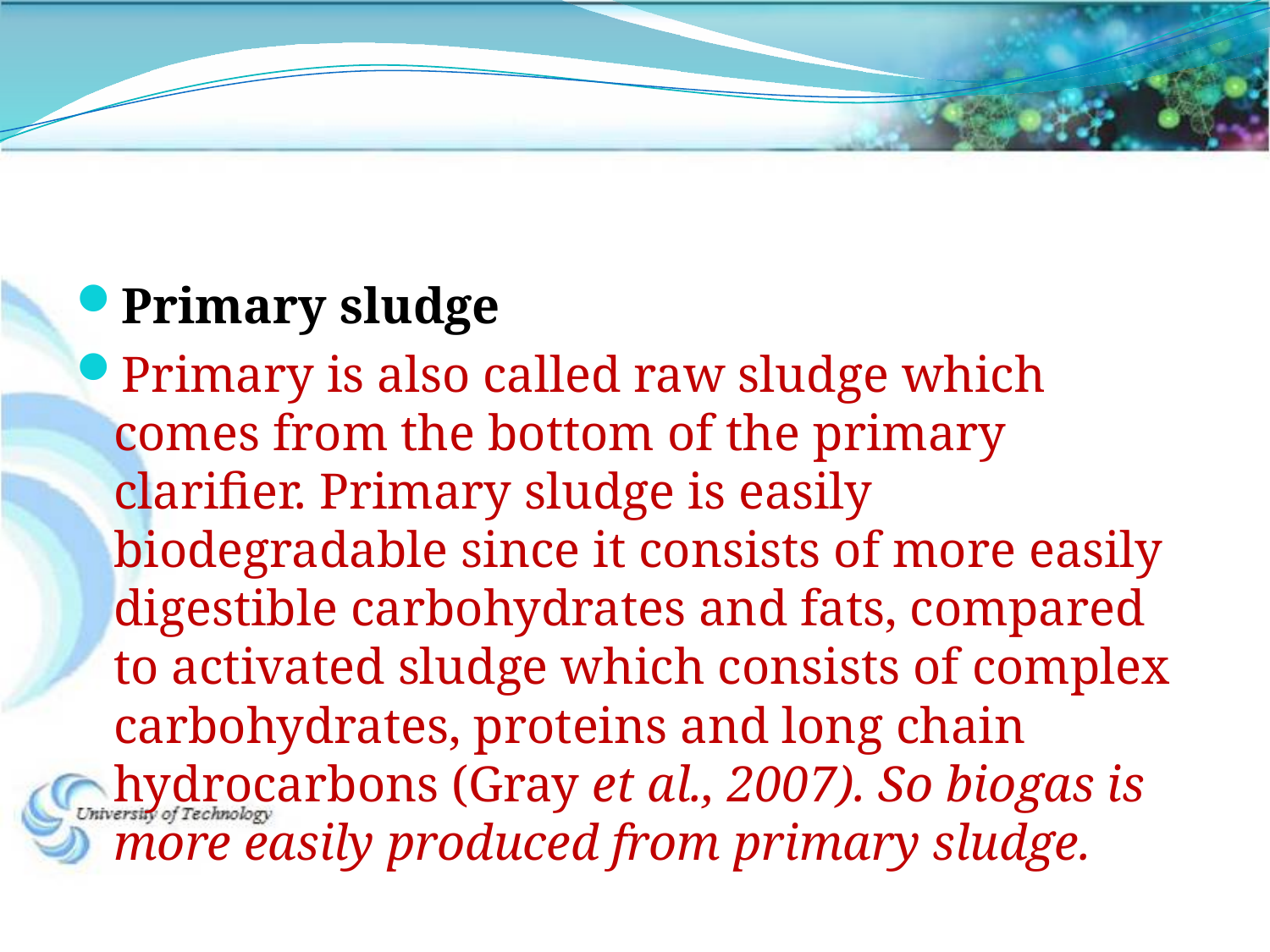

#
Primary sludge
Primary is also called raw sludge which comes from the bottom of the primary clarifier. Primary sludge is easily biodegradable since it consists of more easily digestible carbohydrates and fats, compared to activated sludge which consists of complex carbohydrates, proteins and long chain hydrocarbons (Gray et al., 2007). So biogas is more easily produced from primary sludge.